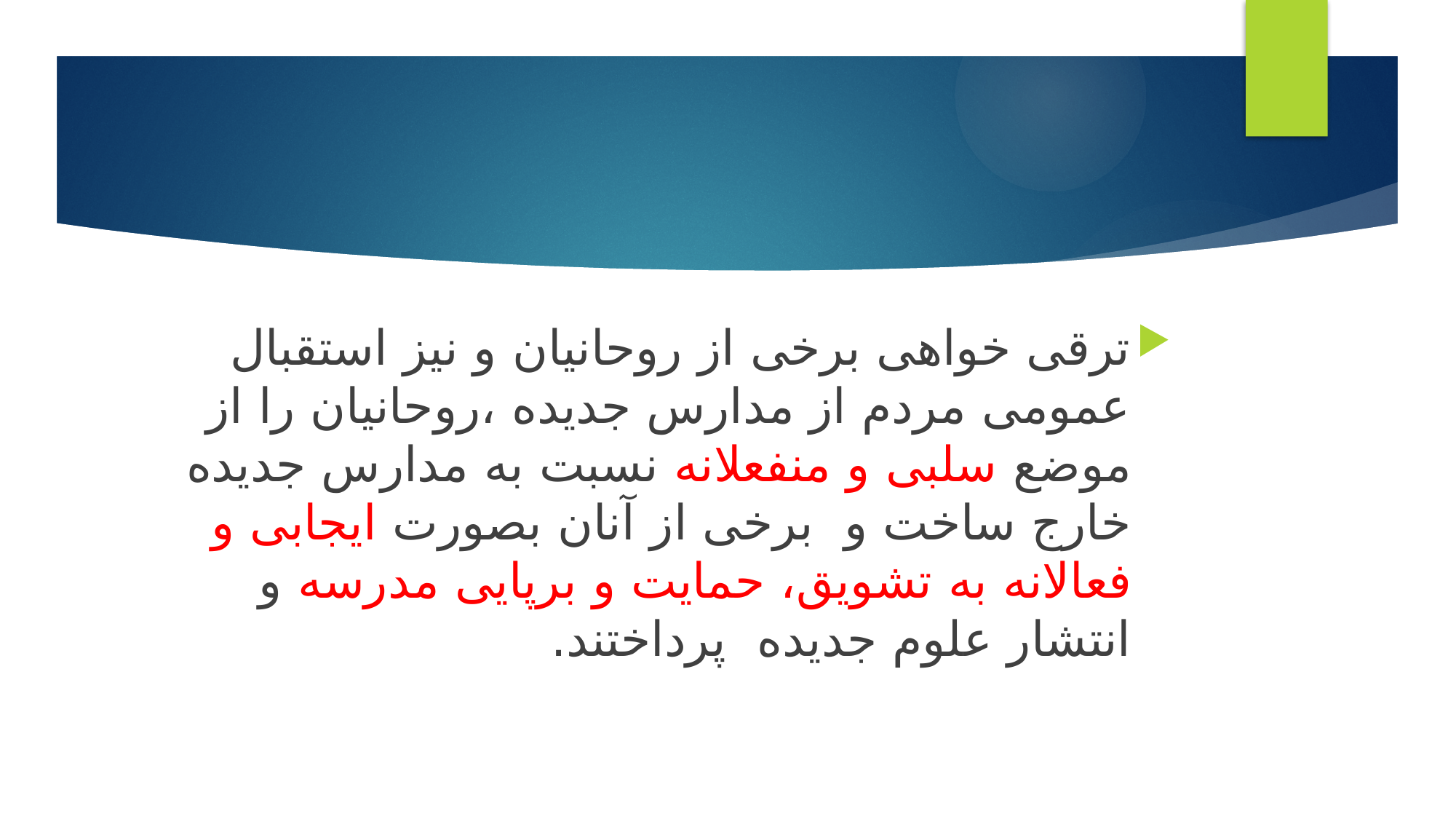

#
ترقی خواهی برخی از روحانیان و نیز استقبال عمومی مردم از مدارس جدیده ،روحانیان را از موضع سلبی و منفعلانه نسبت به مدارس جدیده خارج ساخت و  برخی از آنان بصورت ایجابی و فعالانه به تشویق، حمایت و برپایی مدرسه و انتشار علوم جدیده  پرداختند.